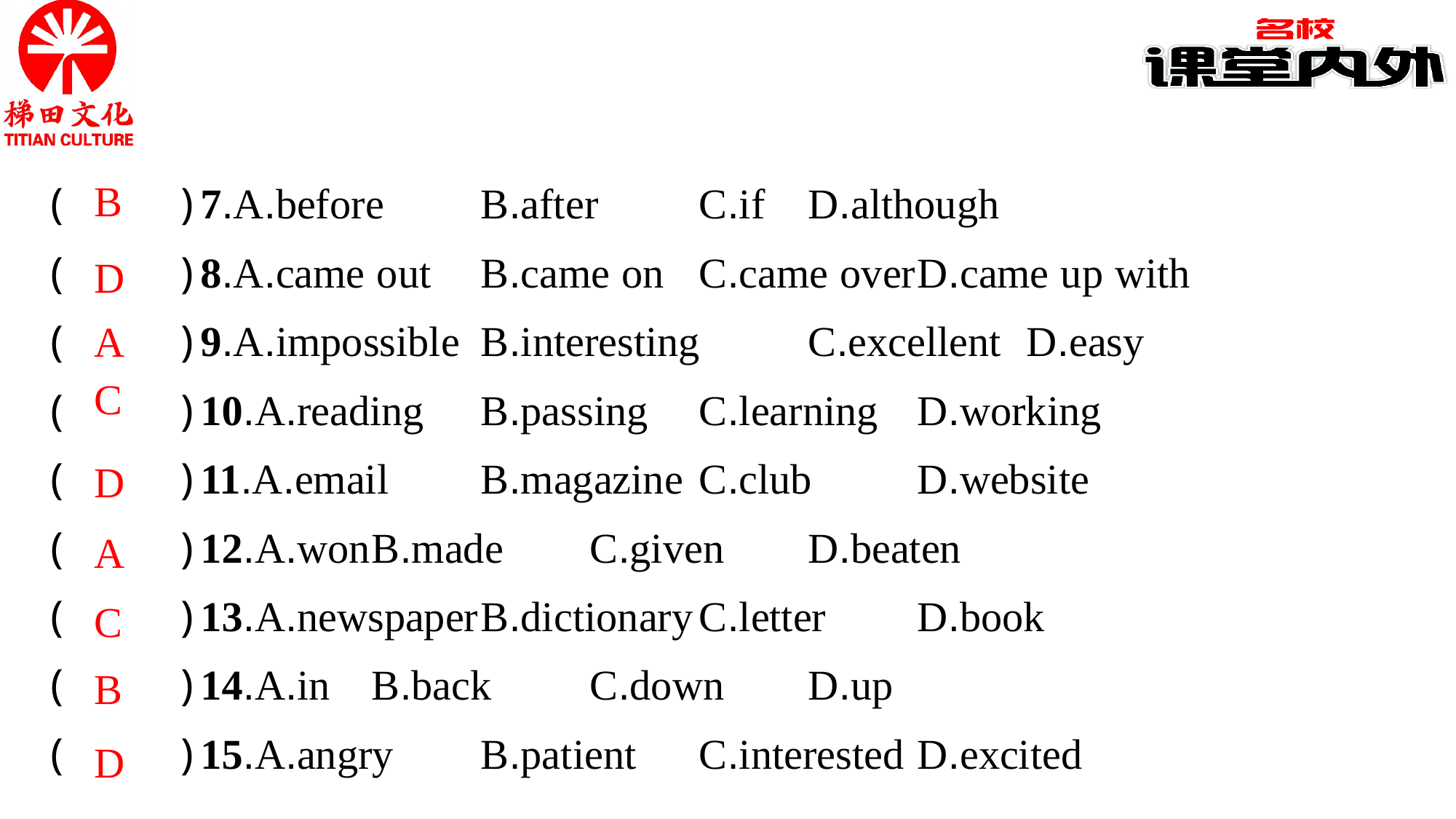

(　　)7.A.before	B.after	C.if	D.although
(　　)8.A.came out	B.came on	C.came over	D.came up with
(　　)9.A.impossible	B.interesting	C.excellent	D.easy
(　　)10.A.reading	B.passing	C.learning	D.working
(　　)11.A.email	B.magazine	C.club	D.website
(　　)12.A.won	B.made	C.given	D.beaten
(　　)13.A.newspaper	B.dictionary	C.letter	D.book
(　　)14.A.in	B.back	C.down	D.up
(　　)15.A.angry	B.patient	C.interested	D.excited
B
D
A
C
D
A
C
B
D